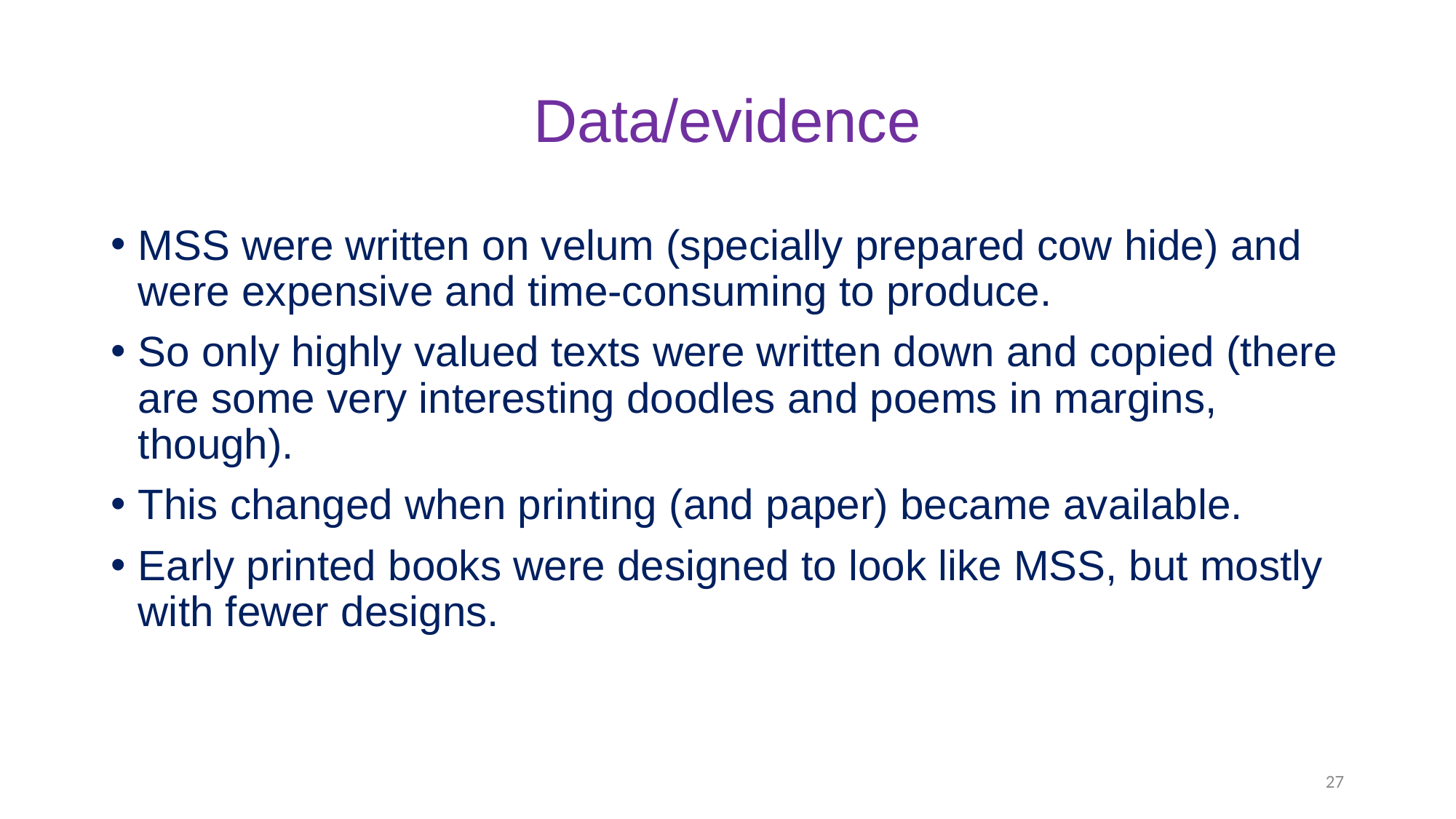

# Data/evidence
MSS were written on velum (specially prepared cow hide) and were expensive and time-consuming to produce.
So only highly valued texts were written down and copied (there are some very interesting doodles and poems in margins, though).
This changed when printing (and paper) became available.
Early printed books were designed to look like MSS, but mostly with fewer designs.
27